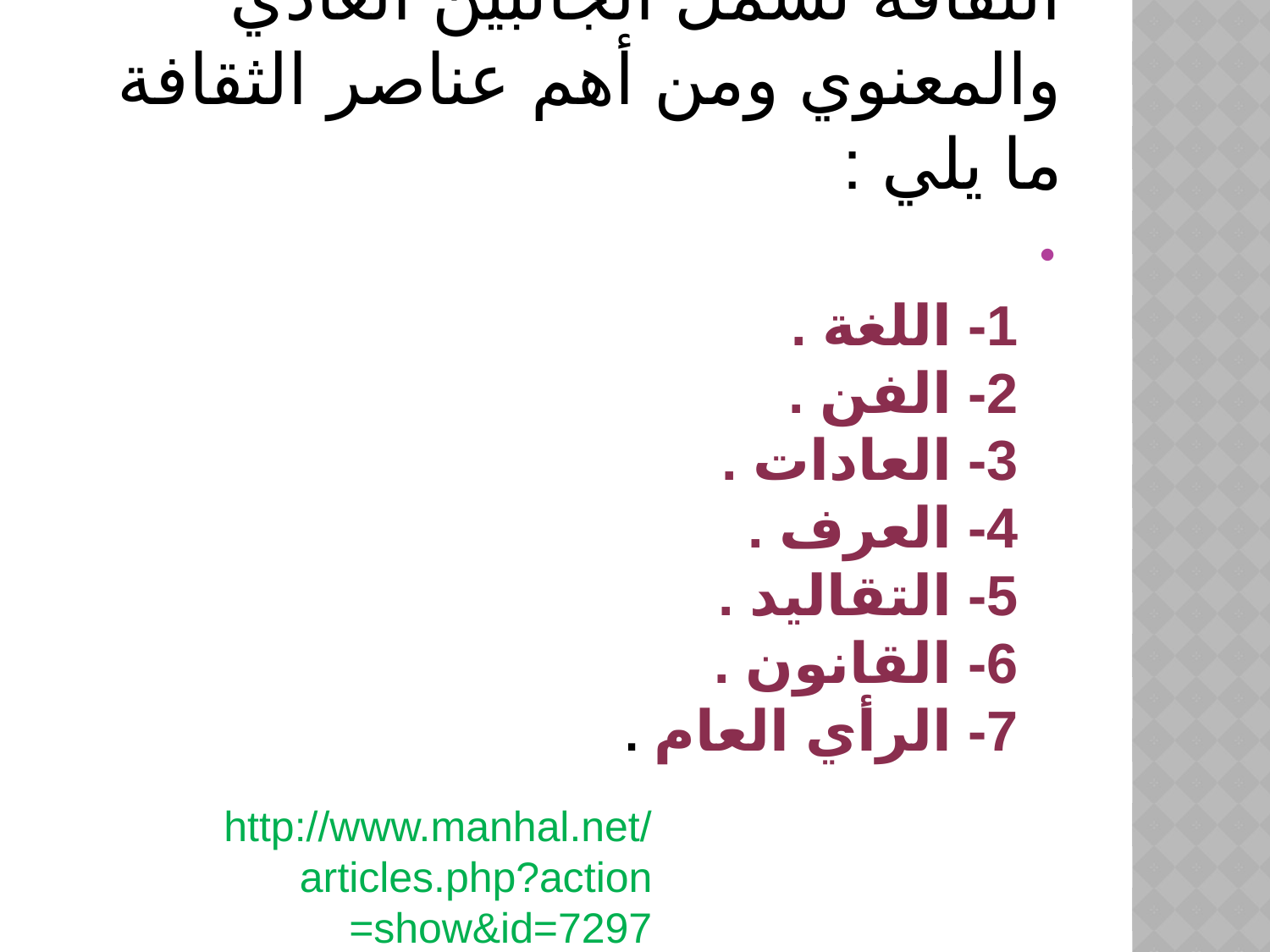

# الثقافة تشمل الجانبين العادي والمعنوي ومن أهم عناصر الثقافة ما يلي :
1- اللغة .
2- الفن .
3- العادات .
4- العرف .
5- التقاليد .
6- القانون .
7- الرأي العام .
http://www.manhal.net/articles.php?action =show&id=7297